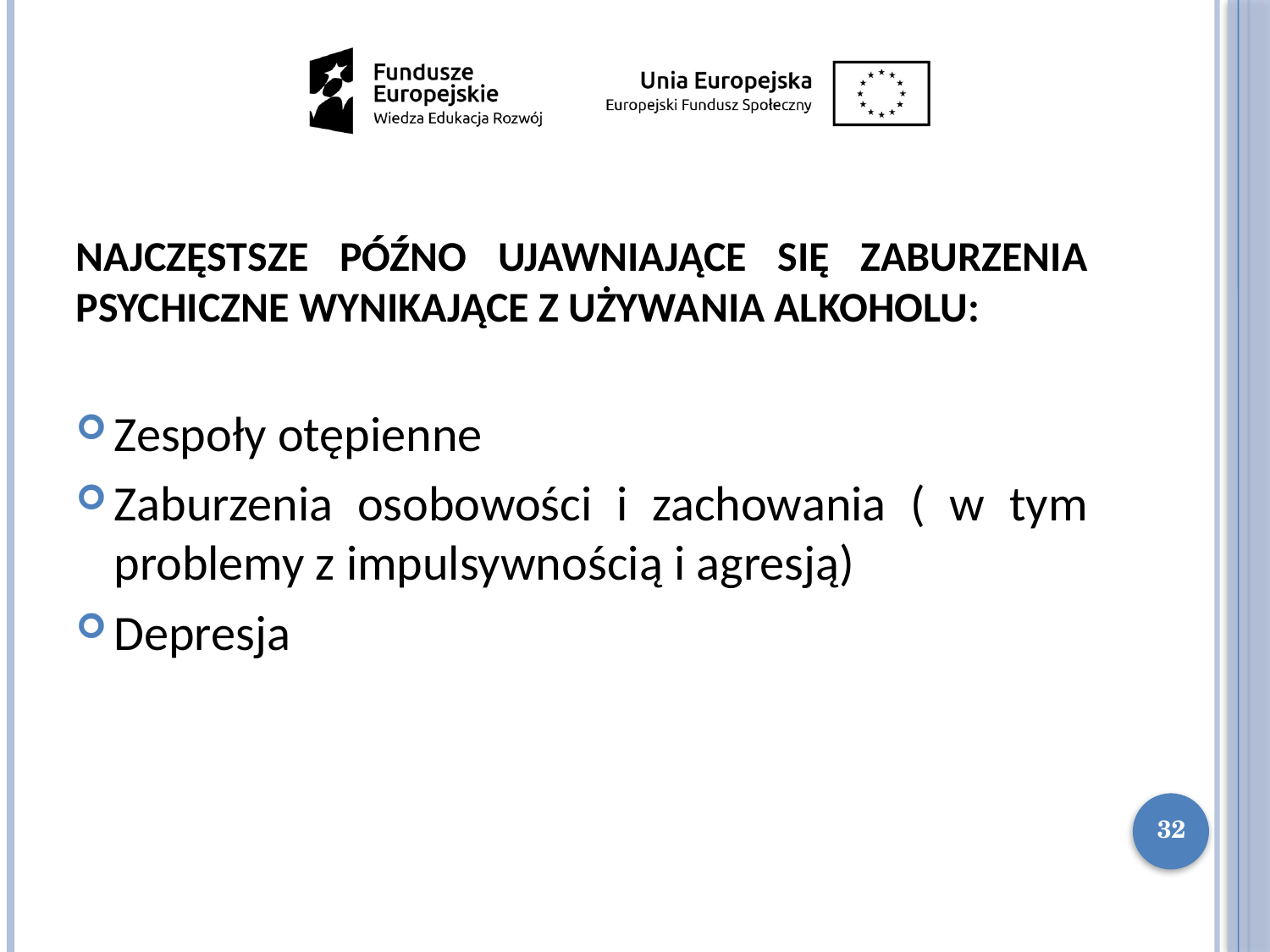

NAJCZĘSTSZE PÓŹNO UJAWNIAJĄCE SIĘ ZABURZENIA PSYCHICZNE WYNIKAJĄCE Z UŻYWANIA ALKOHOLU:

Zespoły otępienne
Zaburzenia osobowości i zachowania ( w tym problemy z impulsywnością i agresją)
Depresja

32